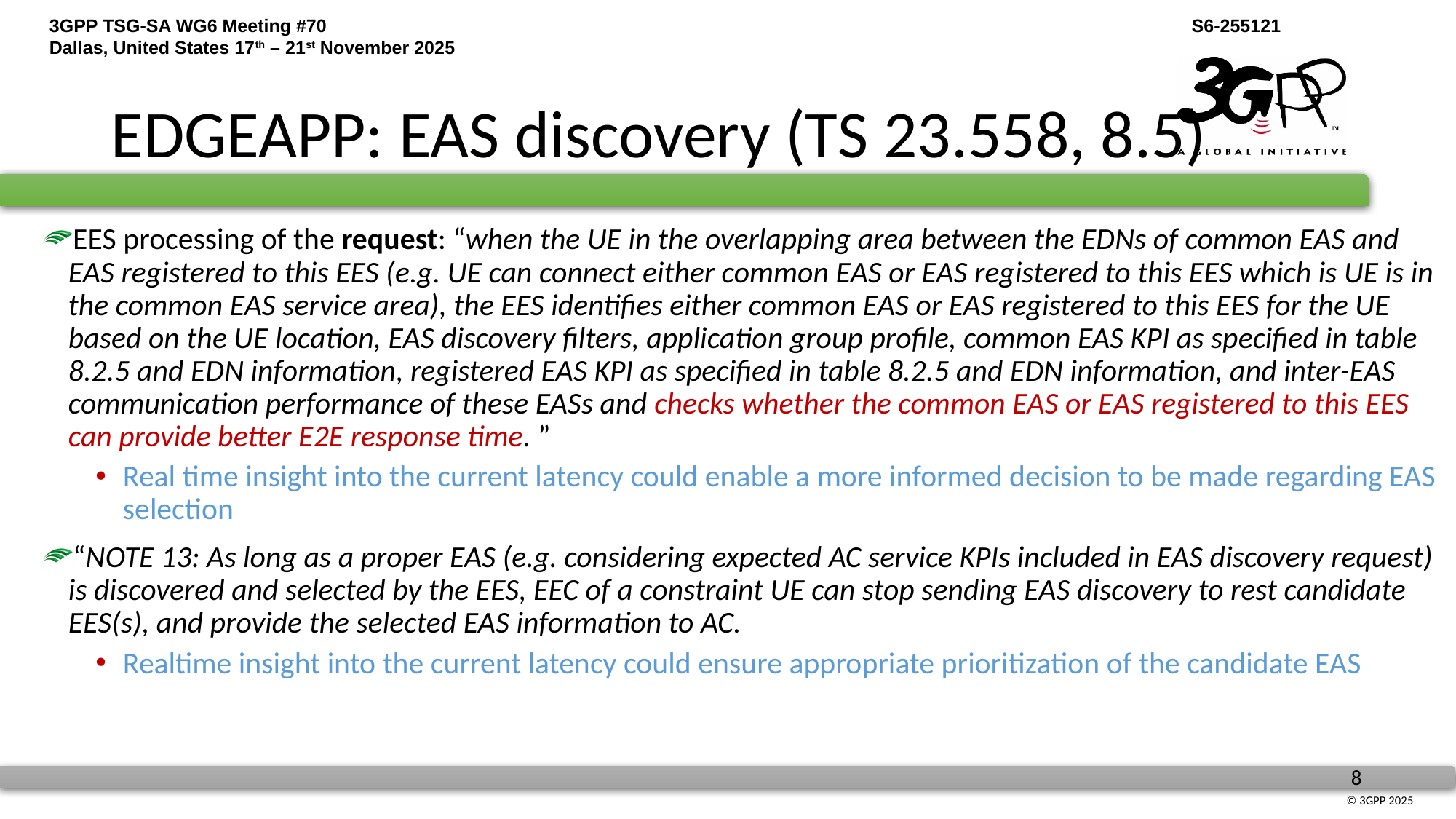

# EDGEAPP: EAS discovery (TS 23.558, 8.5)
EES processing of the request: “when the UE in the overlapping area between the EDNs of common EAS and EAS registered to this EES (e.g. UE can connect either common EAS or EAS registered to this EES which is UE is in the common EAS service area), the EES identifies either common EAS or EAS registered to this EES for the UE based on the UE location, EAS discovery filters, application group profile, common EAS KPI as specified in table 8.2.5 and EDN information, registered EAS KPI as specified in table 8.2.5 and EDN information, and inter-EAS communication performance of these EASs and checks whether the common EAS or EAS registered to this EES can provide better E2E response time. ”
Real time insight into the current latency could enable a more informed decision to be made regarding EAS selection
“NOTE 13: As long as a proper EAS (e.g. considering expected AC service KPIs included in EAS discovery request) is discovered and selected by the EES, EEC of a constraint UE can stop sending EAS discovery to rest candidate EES(s), and provide the selected EAS information to AC.
Realtime insight into the current latency could ensure appropriate prioritization of the candidate EAS